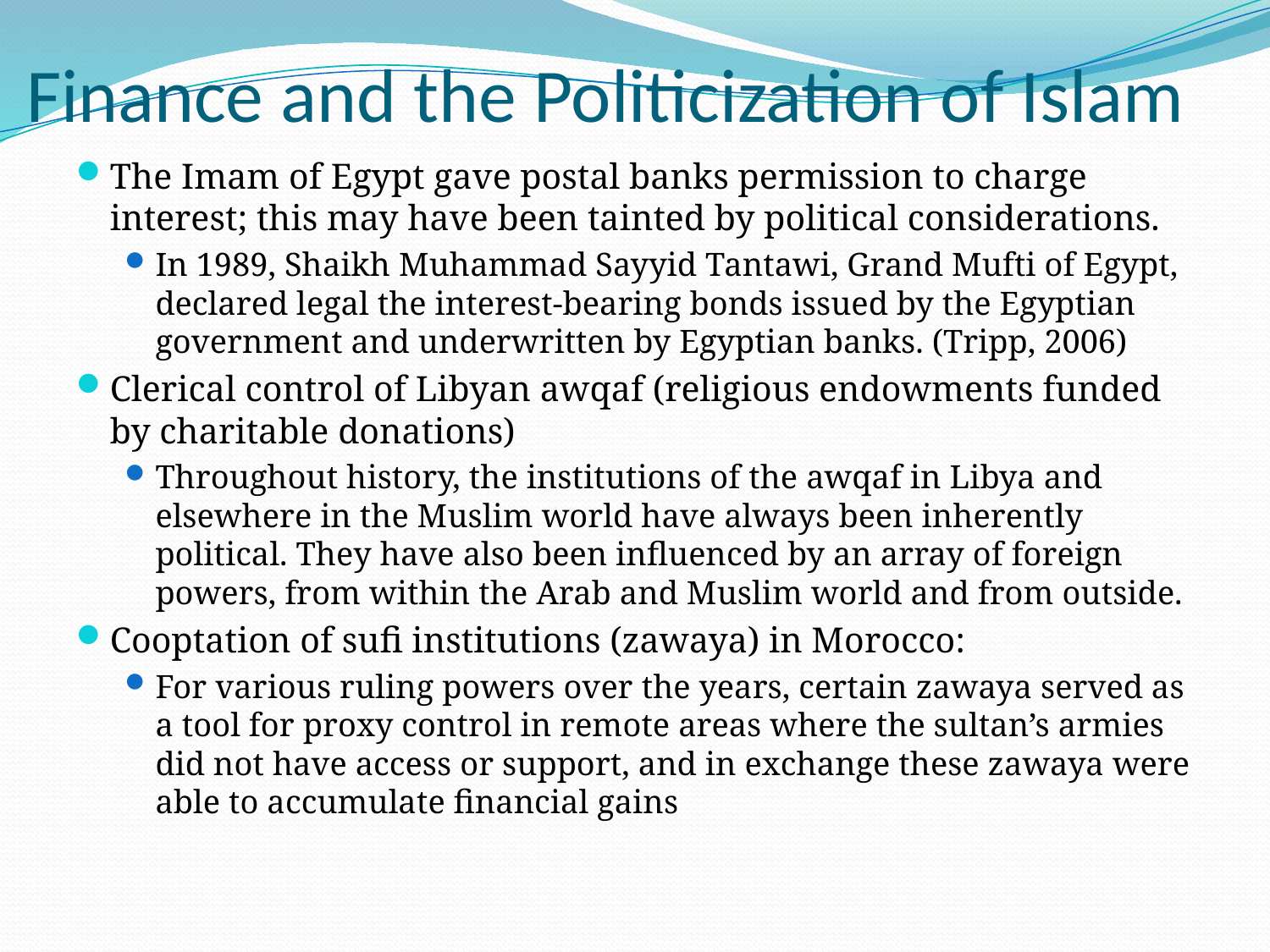

# Finance and the Politicization of Islam
The Imam of Egypt gave postal banks permission to charge interest; this may have been tainted by political considerations.
In 1989, Shaikh Muhammad Sayyid Tantawi, Grand Mufti of Egypt, declared legal the interest-bearing bonds issued by the Egyptian government and underwritten by Egyptian banks. (Tripp, 2006)
Clerical control of Libyan awqaf (religious endowments funded by charitable donations)
Throughout history, the institutions of the awqaf in Libya and elsewhere in the Muslim world have always been inherently political. They have also been influenced by an array of foreign powers, from within the Arab and Muslim world and from outside.
Cooptation of sufi institutions (zawaya) in Morocco:
For various ruling powers over the years, certain zawaya served as a tool for proxy control in remote areas where the sultan’s armies did not have access or support, and in exchange these zawaya were able to accumulate financial gains